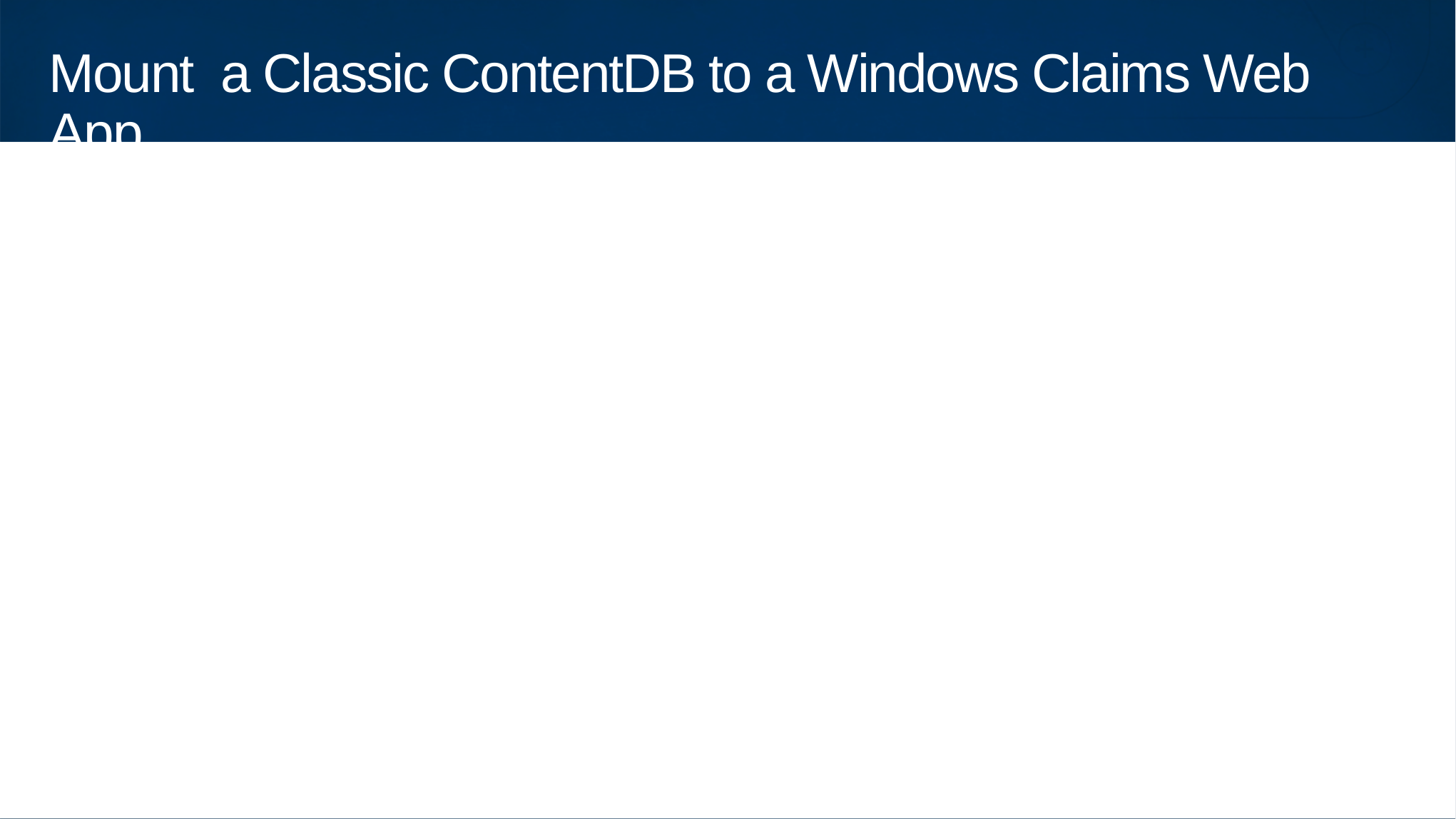

# Mount  a Classic ContentDB to a Windows Claims Web App
Category        : Configuration
Error           : False
UpgradeBlocking : False
Message         : The [New intranet] web application is configured with claims authentication mode however the content database you are trying to attach is intended to be used against a windows classic authentication mode.

Remedy          : There is an inconsistency between the authentication mode of target web application and the source web application. Ensure that the authentication mode setting in upgraded web application is the same as what you had in previous SharePoint 2010 web application. Refer to the link "http://go.microsoft.com/fwlink/?LinkId=236865" for more information.